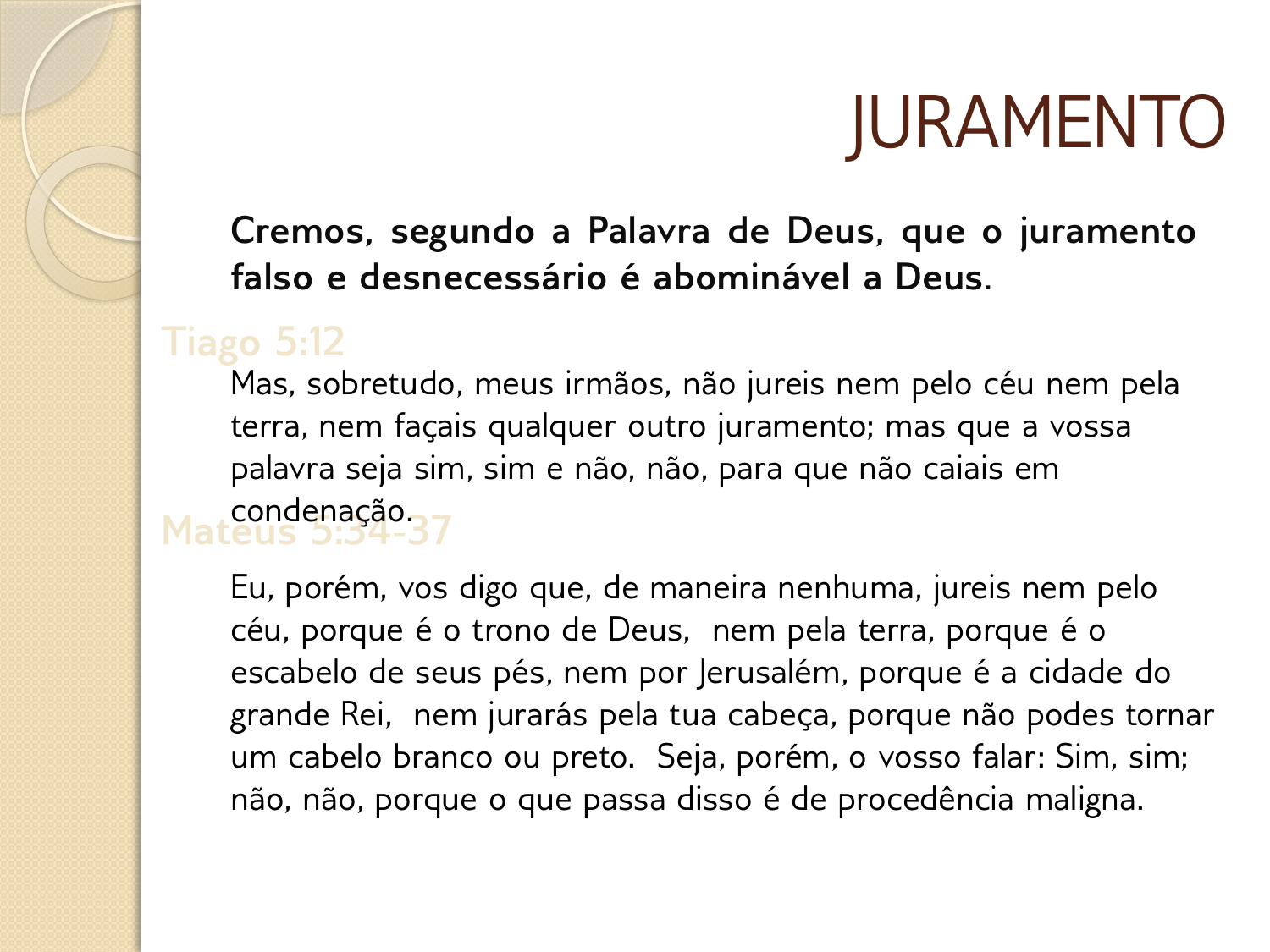

# JURAMENTO
Cremos, segundo a Palavra de Deus, que o juramento falso e desnecessário é abominável a Deus.
Tiago 5:12
Mas, sobretudo, meus irmãos, não jureis nem pelo céu nem pela terra, nem façais qualquer outro juramento; mas que a vossa palavra seja sim, sim e não, não, para que não caiais em condenação.

Mateus 5:34-37
Eu, porém, vos digo que, de maneira nenhuma, jureis nem pelo céu, porque é o trono de Deus,  nem pela terra, porque é o escabelo de seus pés, nem por Jerusalém, porque é a cidade do grande Rei,  nem jurarás pela tua cabeça, porque não podes tornar um cabelo branco ou preto.  Seja, porém, o vosso falar: Sim, sim; não, não, porque o que passa disso é de procedência maligna.